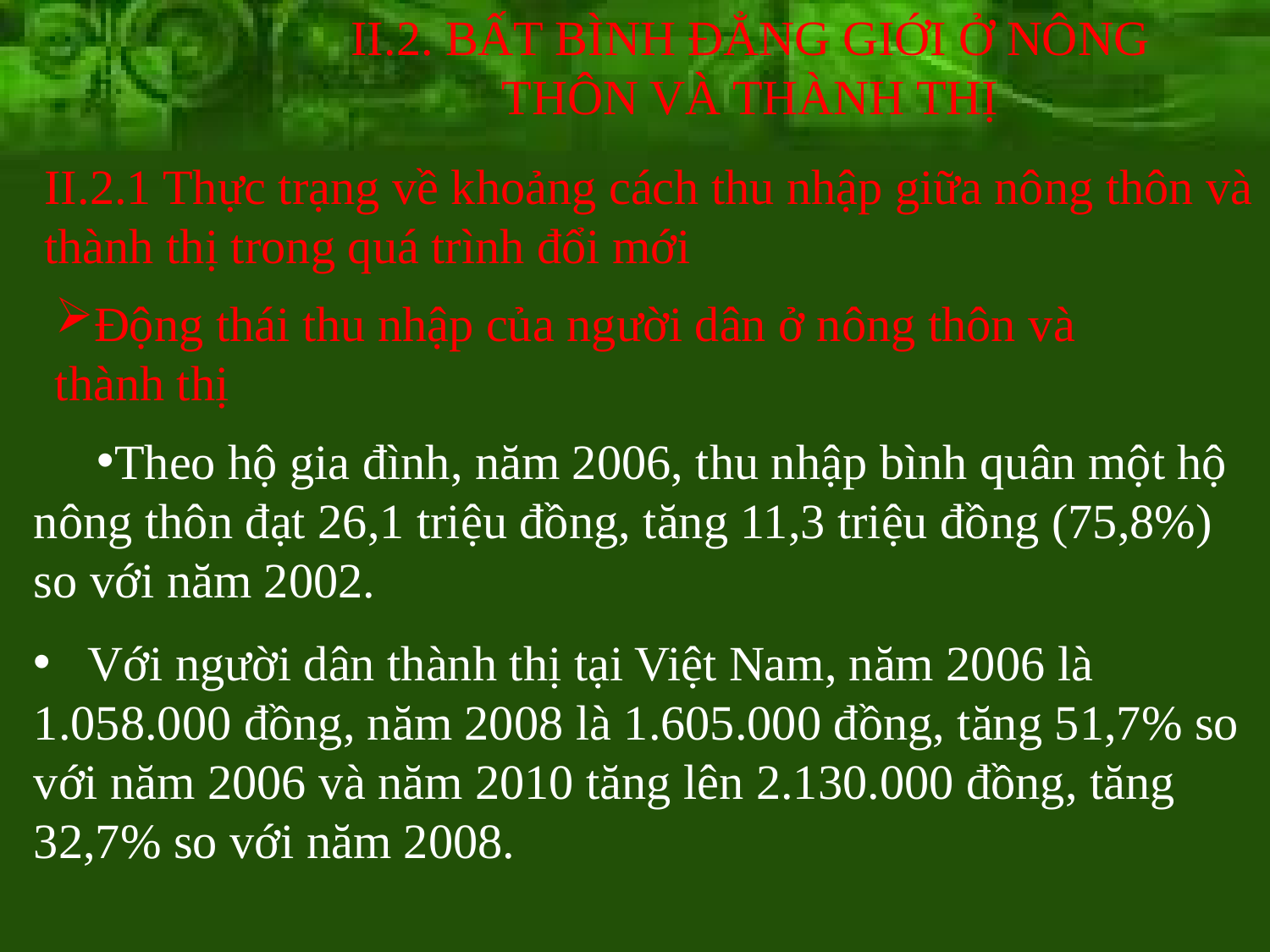

II.2. BẤT BÌNH ĐẲNG GIỚI Ở NÔNG THÔN VÀ THÀNH THỊ
II.2.1 Thực trạng về khoảng cách thu nhập giữa nông thôn và thành thị trong quá trình đổi mới
Động thái thu nhập của người dân ở nông thôn và thành thị
Theo hộ gia đình, năm 2006, thu nhập bình quân một hộ nông thôn đạt 26,1 triệu đồng, tăng 11,3 triệu đồng (75,8%) so với năm 2002.
   Với người dân thành thị tại Việt Nam, năm 2006 là 1.058.000 đồng, năm 2008 là 1.605.000 đồng, tăng 51,7% so với năm 2006 và năm 2010 tăng lên 2.130.000 đồng, tăng 32,7% so với năm 2008.